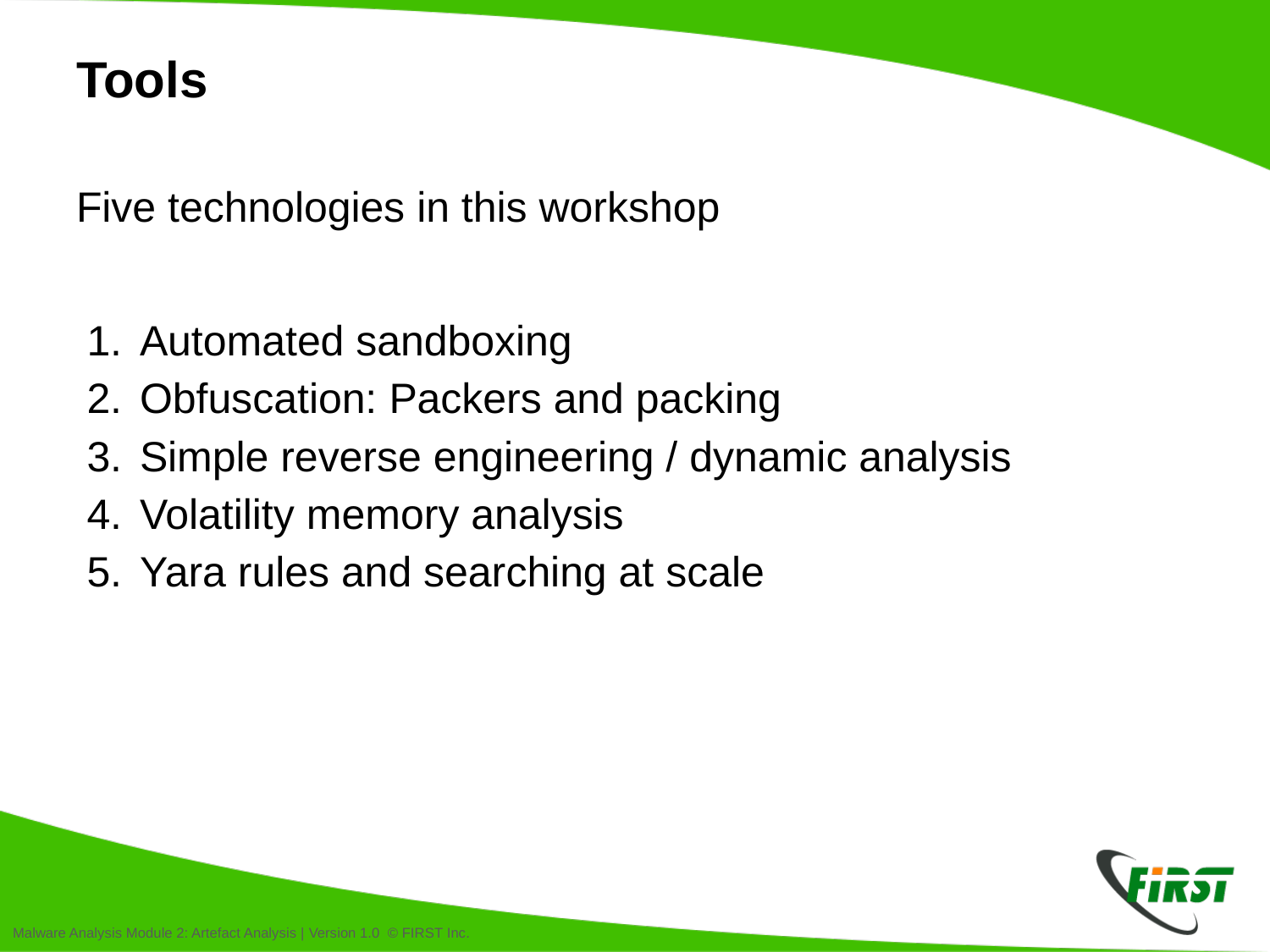

# Tools
Five technologies in this workshop

Automated sandboxing
Obfuscation: Packers and packing
Simple reverse engineering / dynamic analysis
Volatility memory analysis
Yara rules and searching at scale